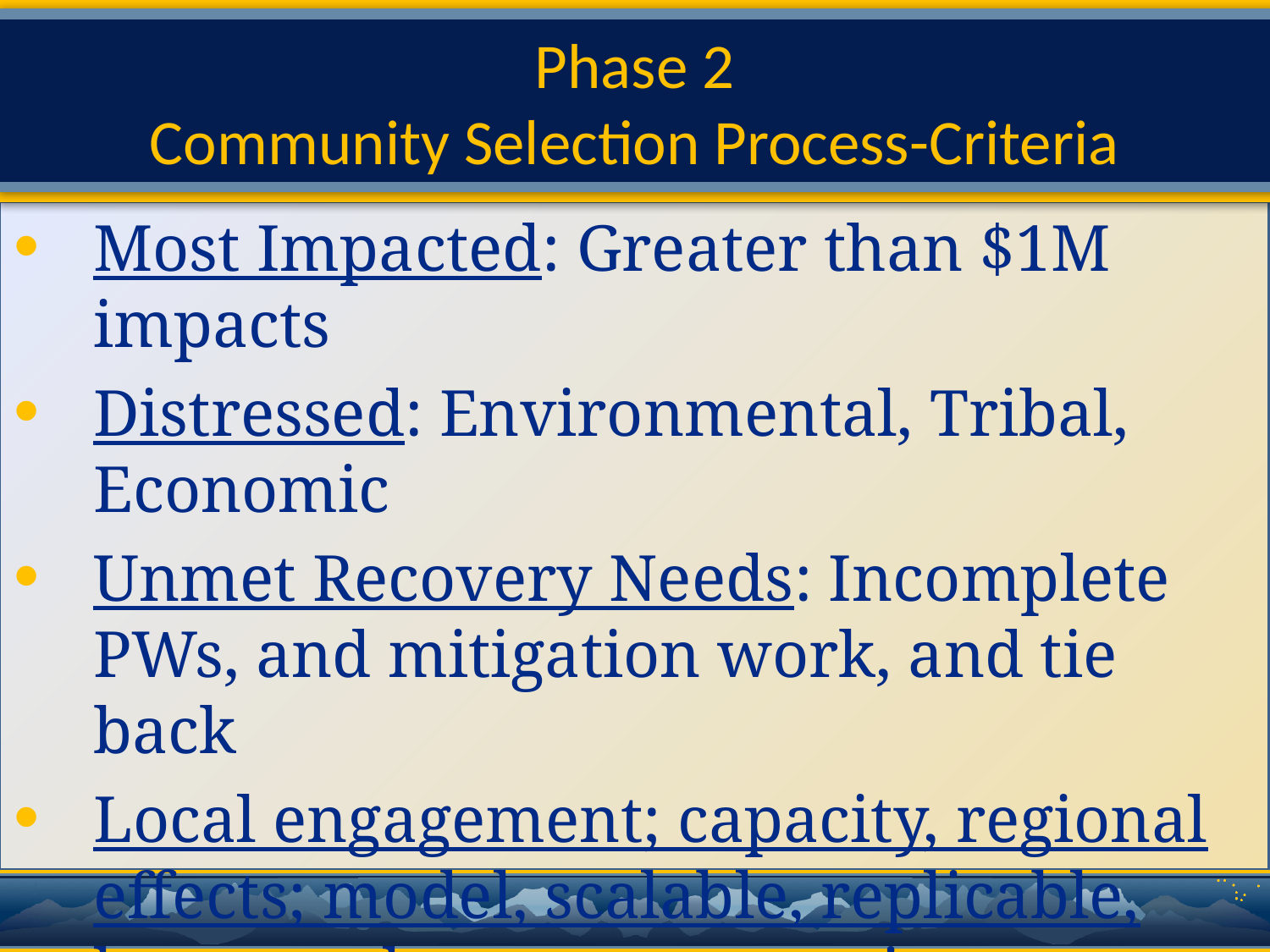

# Phase 2 Community Selection Process-Criteria
Most Impacted: Greater than $1M impacts
Distressed: Environmental, Tribal, Economic
Unmet Recovery Needs: Incomplete PWs, and mitigation work, and tie back
Local engagement; capacity, regional effects; model, scalable, replicable, leverage, long term commitment